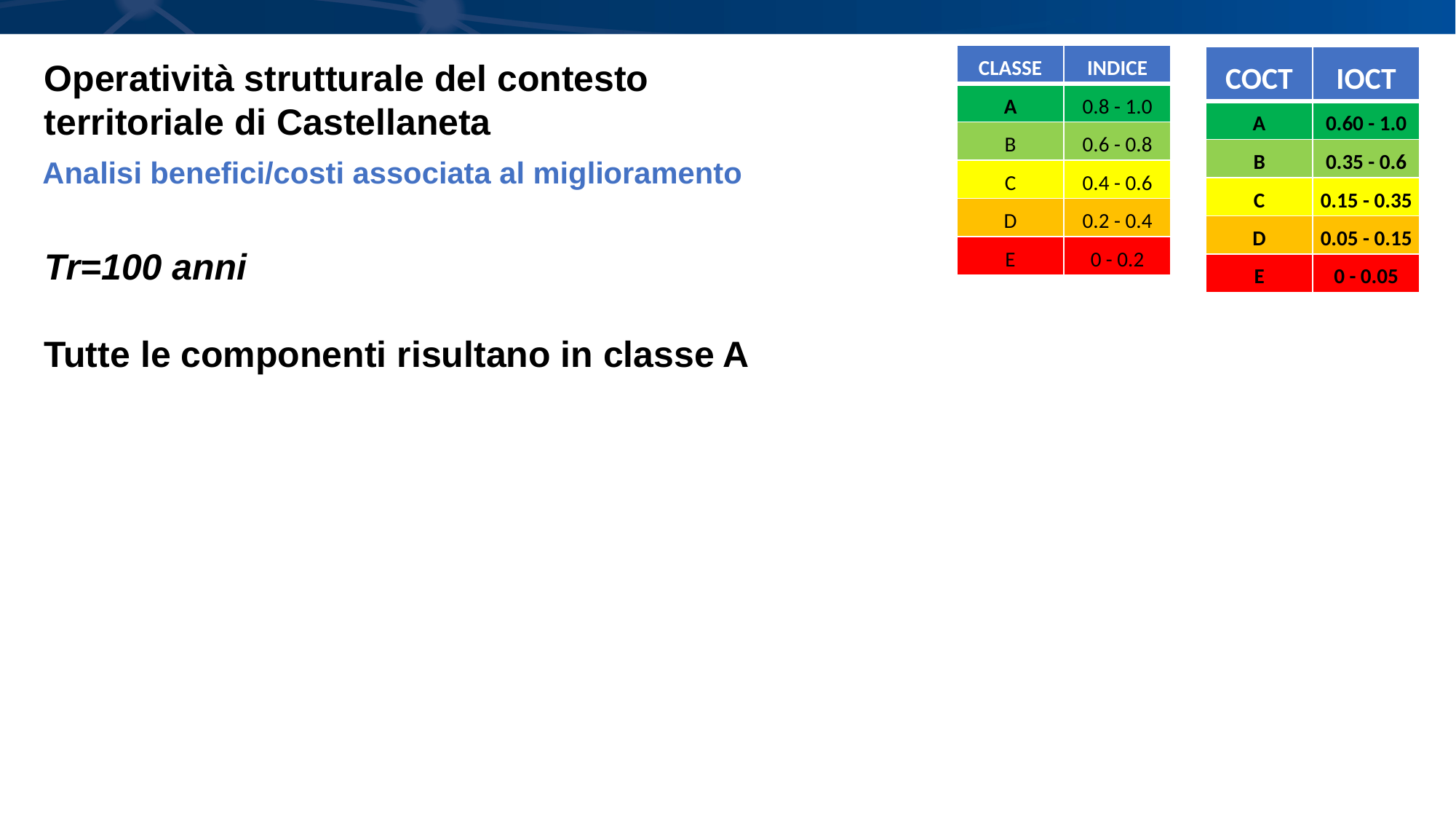

| CLASSE | INDICE |
| --- | --- |
| A | 0.8 - 1.0 |
| B | 0.6 - 0.8 |
| C | 0.4 - 0.6 |
| D | 0.2 - 0.4 |
| E | 0 - 0.2 |
| COCT | IOCT |
| --- | --- |
| A | 0.60 - 1.0 |
| B | 0.35 - 0.6 |
| C | 0.15 - 0.35 |
| D | 0.05 - 0.15 |
| E | 0 - 0.05 |
Operatività strutturale del contesto territoriale di Castellaneta
Analisi benefici/costi associata al miglioramento
Tr=100 anni

Tutte le componenti risultano in classe A